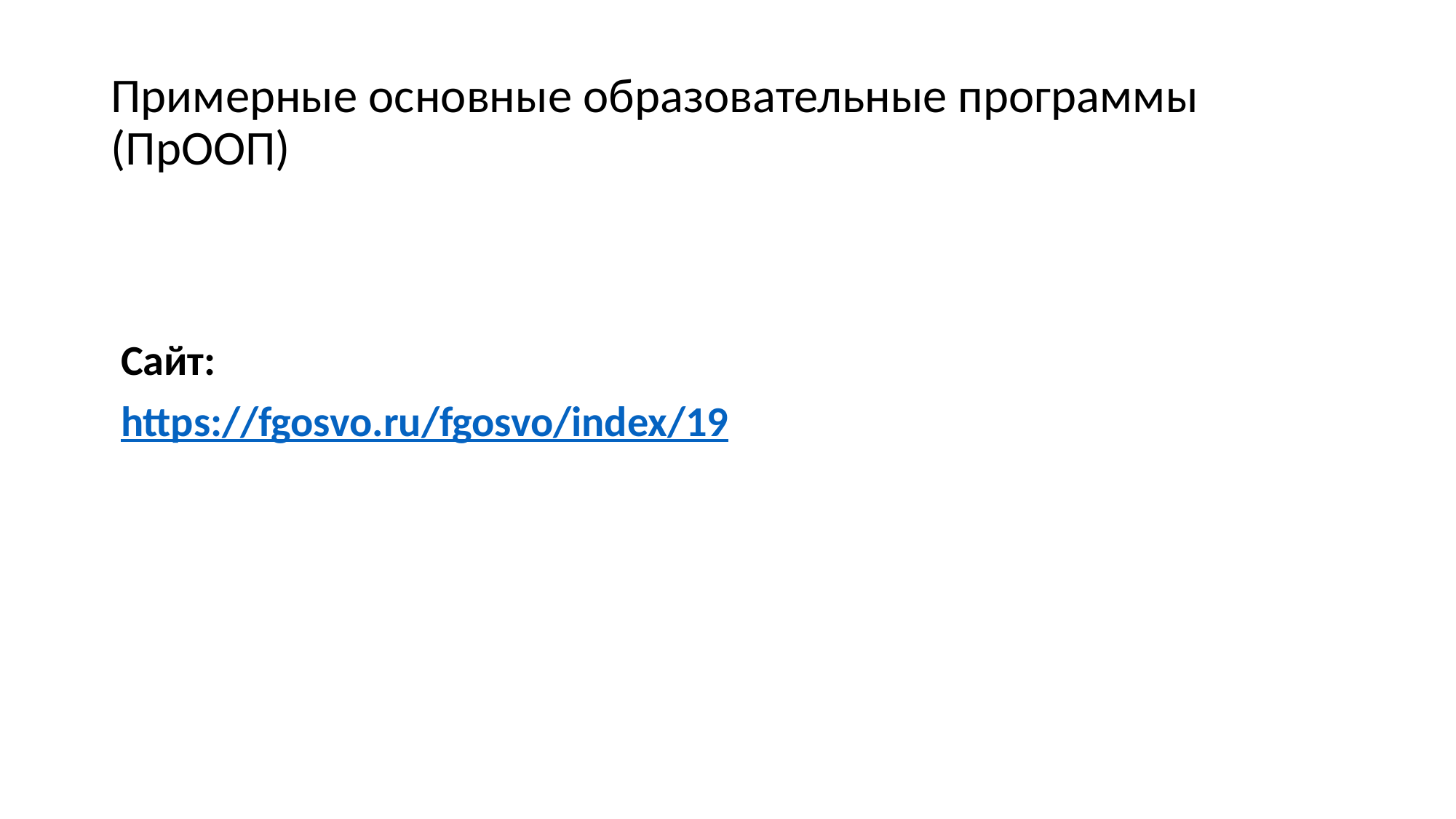

# Примерные основные образовательные программы (ПрООП)
Сайт:
https://fgosvo.ru/fgosvo/index/19